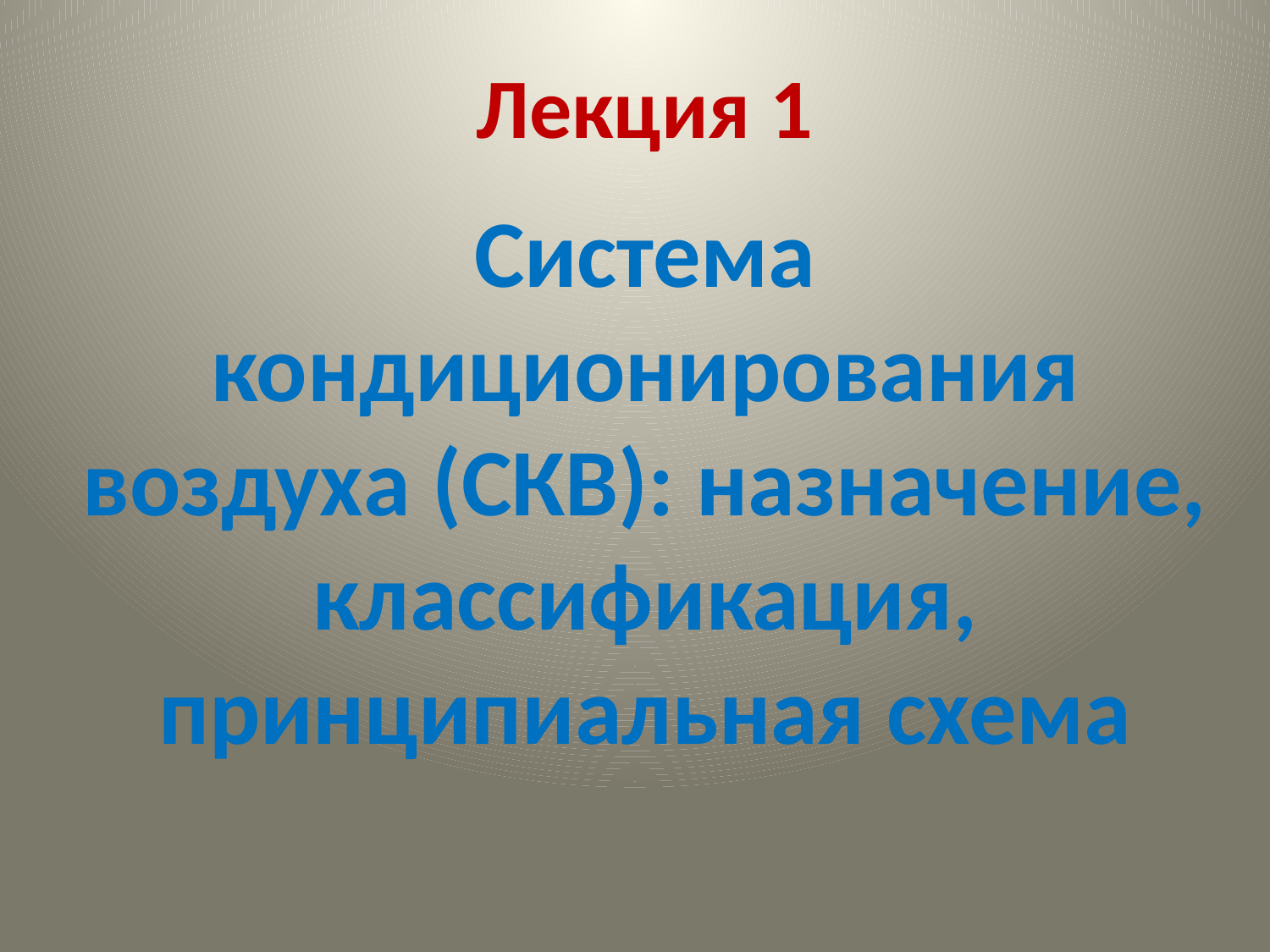

# Лекция 1
Система кондиционирования воздуха (СКВ): назначение, классификация, принципиальная схема